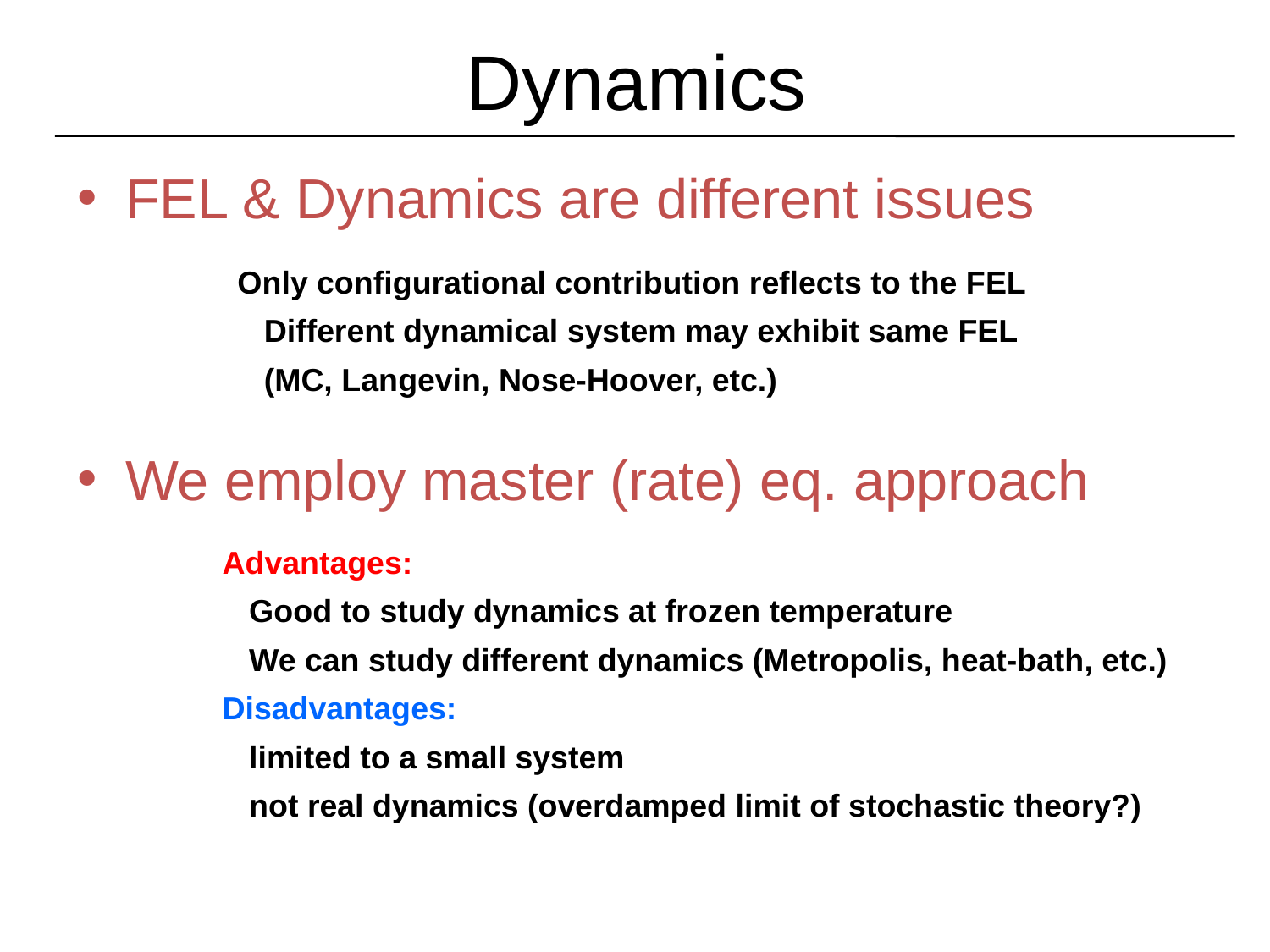

# Dynamics

FEL & Dynamics are different issues

We employ master (rate) eq. approach
Only configurational contribution reflects to the FEL
   Different dynamical system may exhibit same FEL
   (MC, Langevin, Nose-Hoover, etc.)

Advantages:
   Good to study dynamics at frozen temperature
   We can study different dynamics (Metropolis, heat-bath, etc.)
Disadvantages:
   limited to a small system
   not real dynamics (overdamped limit of stochastic theory?)